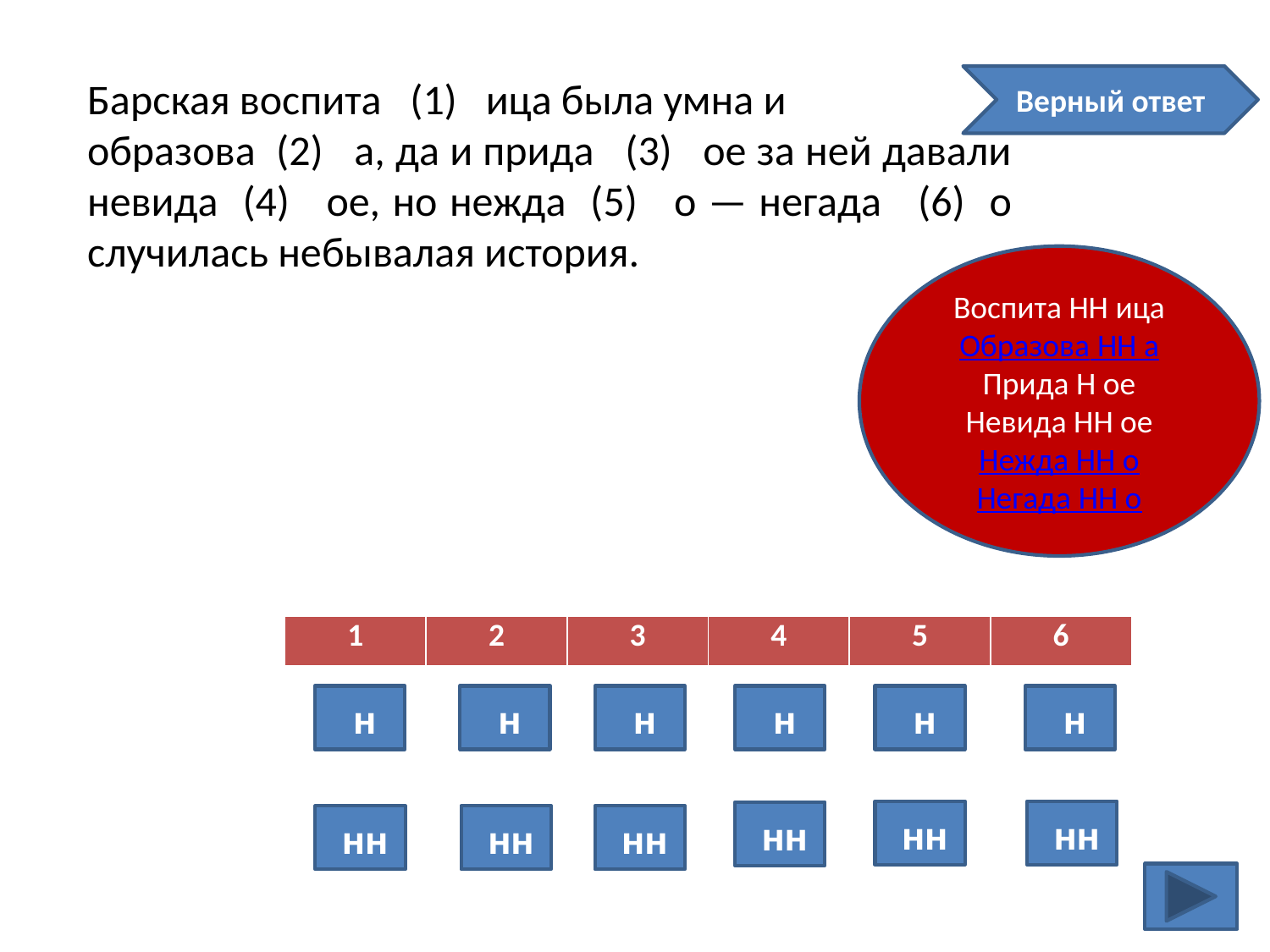

Барская воспита   (1)   ица была умна и
образова  (2)   а, да и прида   (3)   ое за ней давали невида  (4)   ое, но нежда  (5)   о — негада   (6)  о случилась небывалая история.
Верный ответ
Воспита НН ица
Образова НН а
Прида Н ое
Невида НН ое
Нежда НН о
Негада НН о
| 1 | 2 | 3 | 4 | 5 | 6 |
| --- | --- | --- | --- | --- | --- |
 н
 н
 н
 н
 н
 н
 нн
 нн
 нн
 нн
 нн
 нн